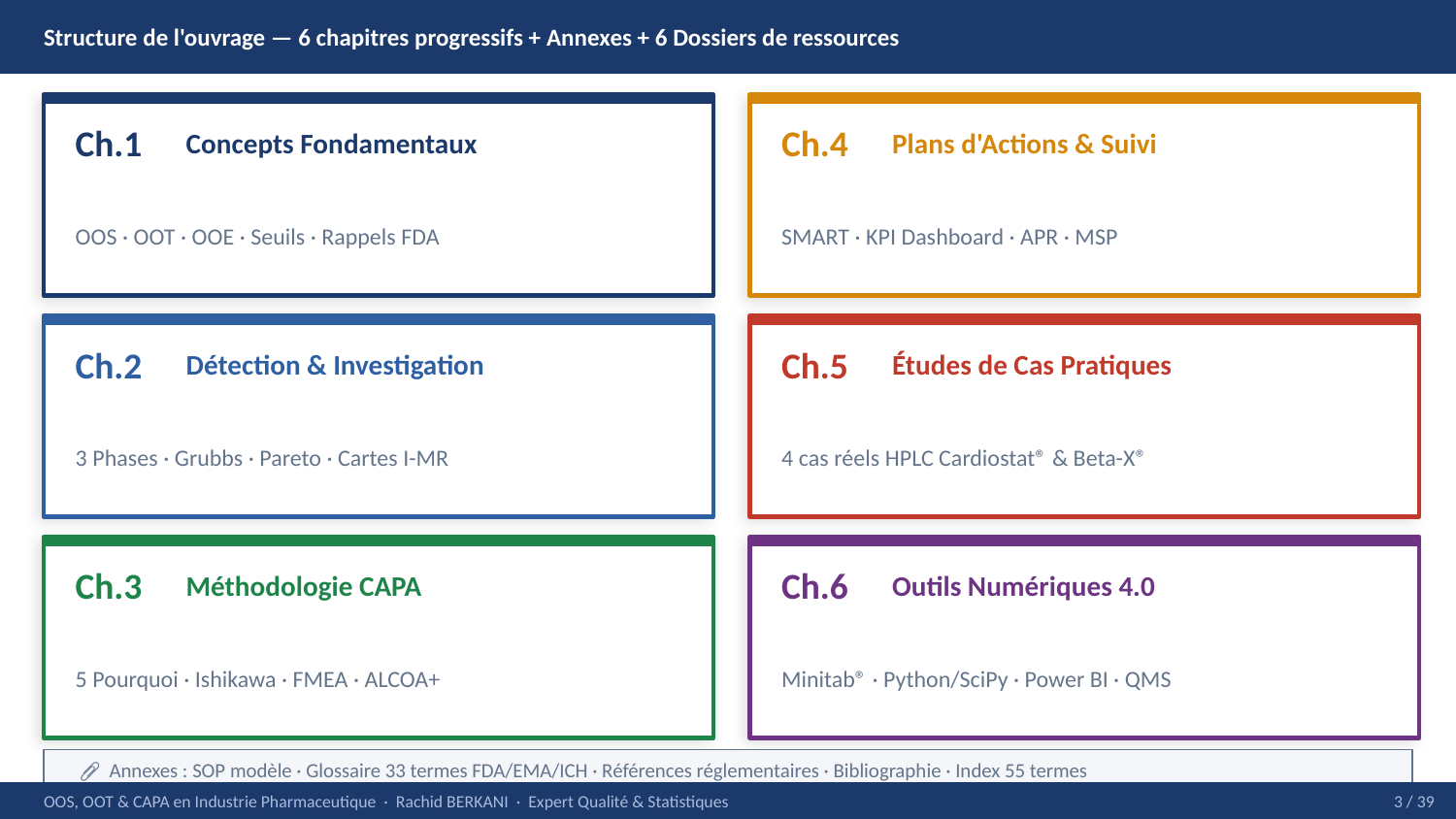

Structure de l'ouvrage — 6 chapitres progressifs + Annexes + 6 Dossiers de ressources

Ch.1
Concepts Fondamentaux
Ch.4
Plans d'Actions & Suivi
OOS · OOT · OOE · Seuils · Rappels FDA
SMART · KPI Dashboard · APR · MSP

Ch.2
Détection & Investigation
Ch.5
Études de Cas Pratiques
3 Phases · Grubbs · Pareto · Cartes I-MR
4 cas réels HPLC Cardiostat® & Beta-X®

Ch.3
Méthodologie CAPA
Ch.6
Outils Numériques 4.0
5 Pourquoi · Ishikawa · FMEA · ALCOA+
Minitab® · Python/SciPy · Power BI · QMS

📎  Annexes : SOP modèle · Glossaire 33 termes FDA/EMA/ICH · Références réglementaires · Bibliographie · Index 55 termes

OOS, OOT & CAPA en Industrie Pharmaceutique  ·  Rachid BERKANI  ·  Expert Qualité & Statistiques
3 / 39